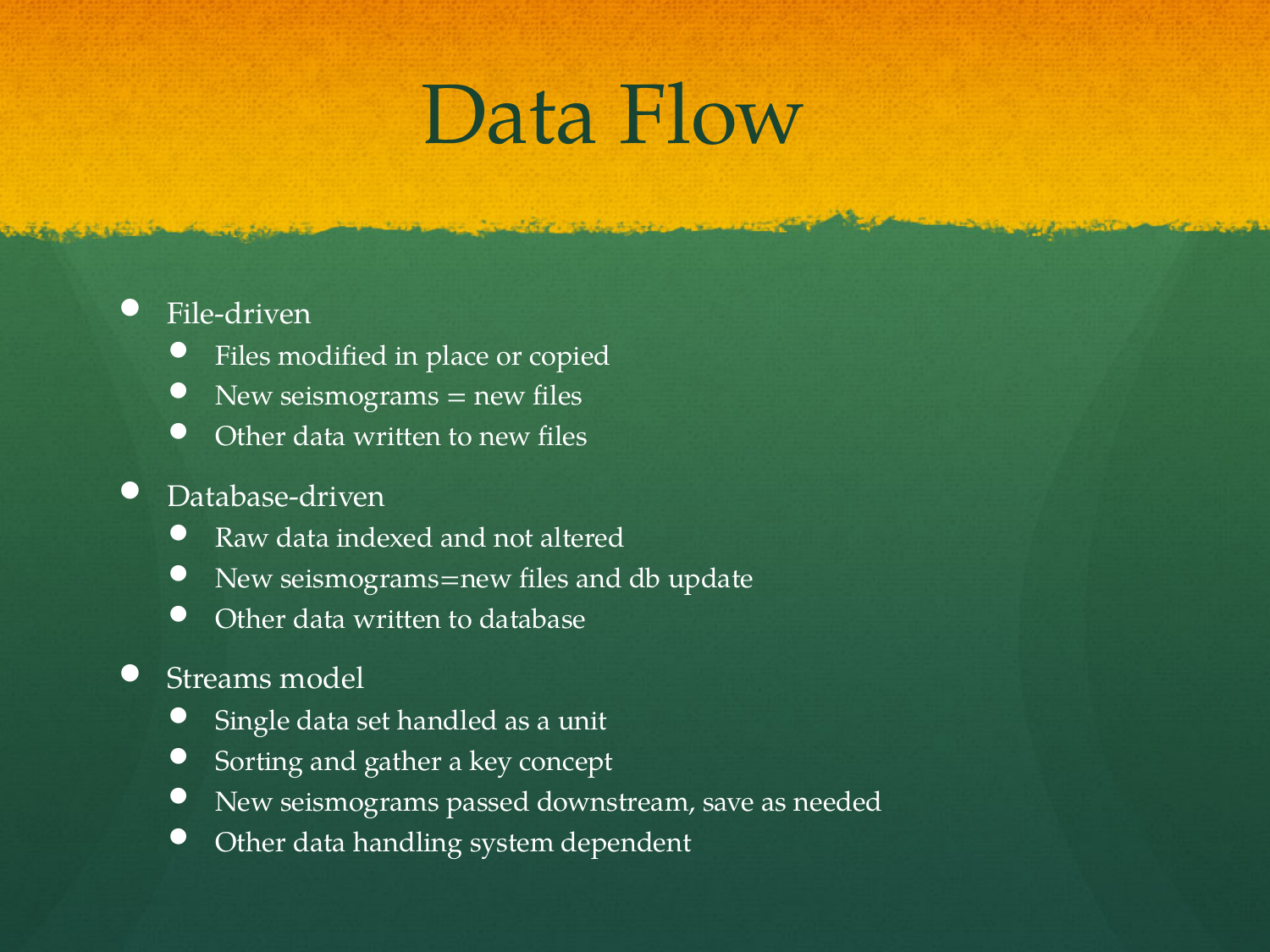

# Data Flow
File-driven
Files modified in place or copied
New seismograms = new files
Other data written to new files
Database-driven
Raw data indexed and not altered
New seismograms=new files and db update
Other data written to database
Streams model
Single data set handled as a unit
Sorting and gather a key concept
New seismograms passed downstream, save as needed
Other data handling system dependent